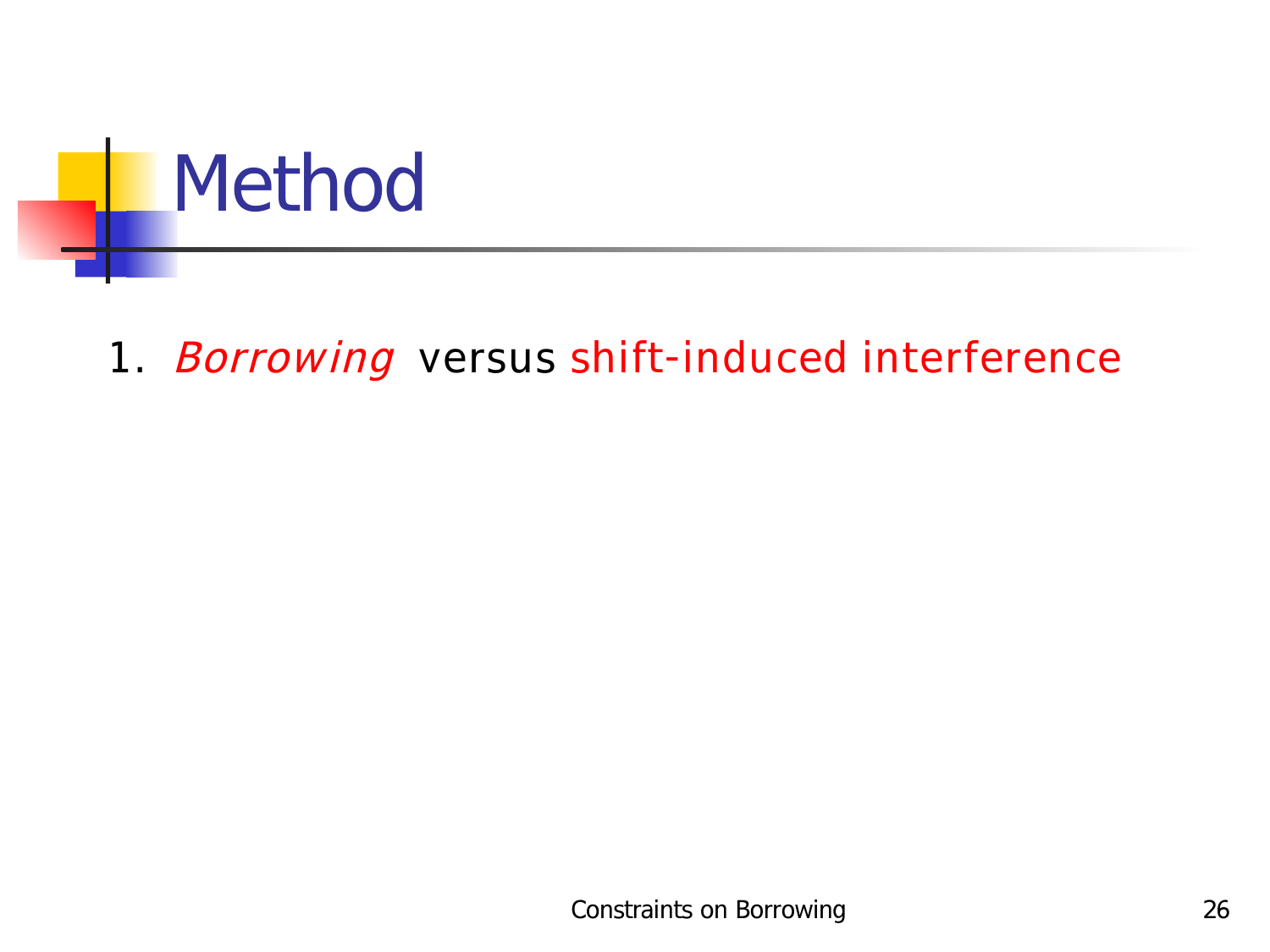

# Method
1.  Borrowing  versus shift-induced interference
Constraints on Borrowing
26